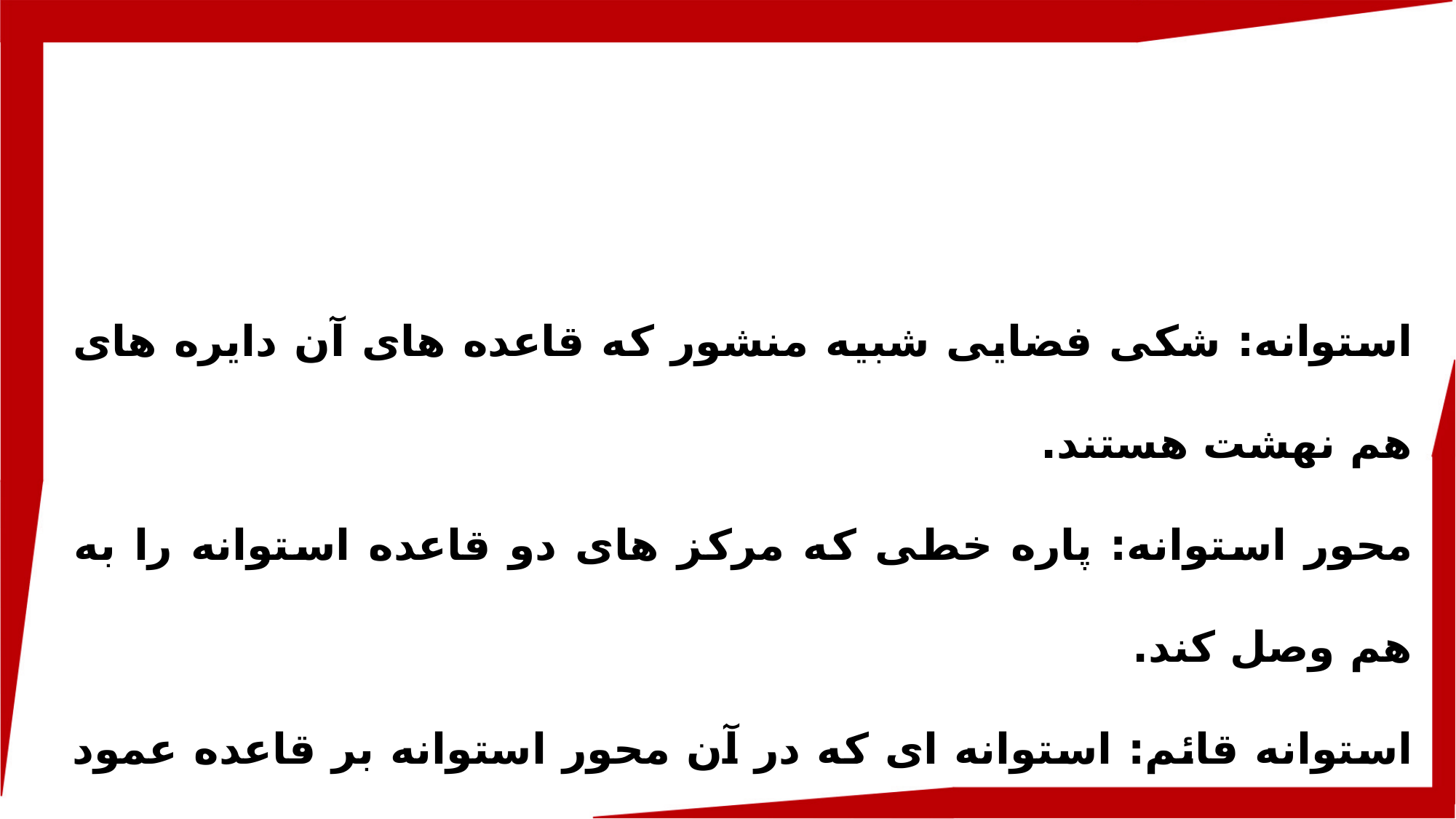

استوانه: شکی فضایی شبیه منشور که قاعده های آن دایره های هم نهشت هستند.
محور استوانه: پاره خطی که مرکز های دو قاعده استوانه را به هم وصل کند.
استوانه قائم: استوانه ای که در آن محور استوانه بر قاعده عمود است بنابراین محور استوانه همان ارتفاع استوانه است اما در استوانه مایل محور استوانه بر قاعده عمود نیست.